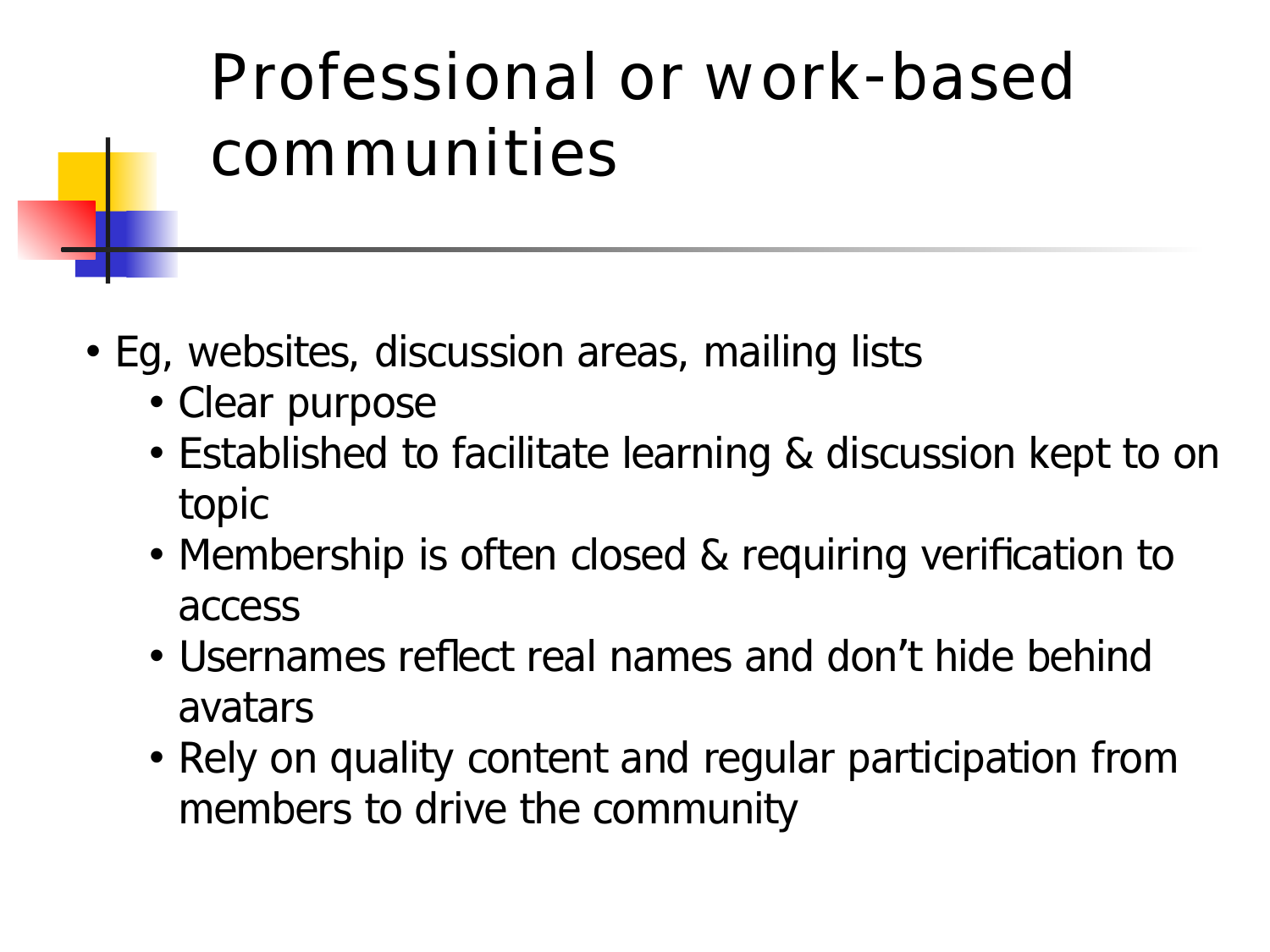

Professional or work-based communities

Eg, websites, discussion areas, mailing lists
Clear purpose
Established to facilitate learning & discussion kept to on topic
Membership is often closed & requiring verification to access
Usernames reflect real names and don’t hide behind avatars
Rely on quality content and regular participation from members to drive the community